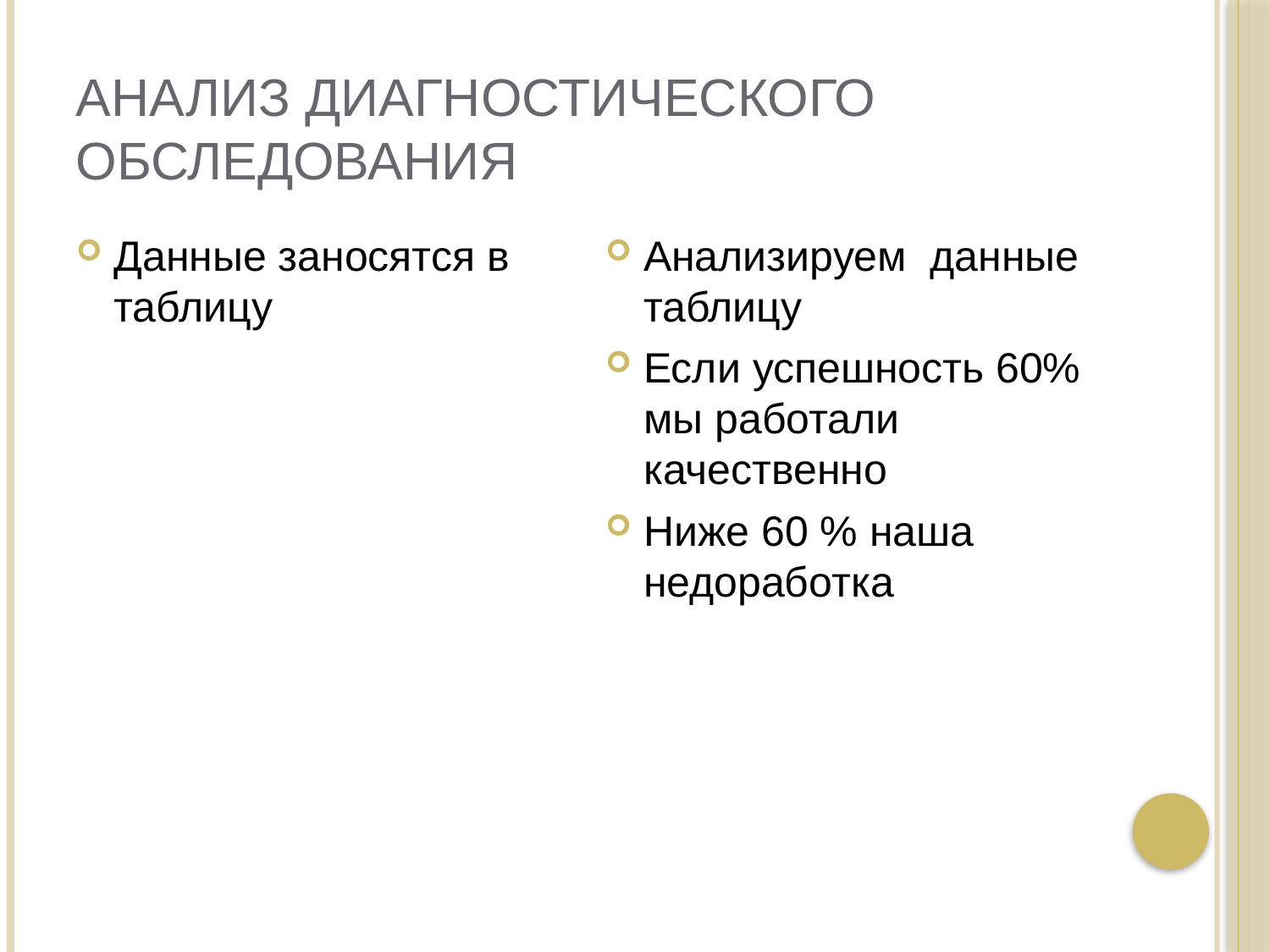

# Анализ диагностического обследования
Данные заносятся в таблицу
Анализируем  данные таблицу
Если успешность 60% мы работали качественно
Ниже 60 % наша недоработка